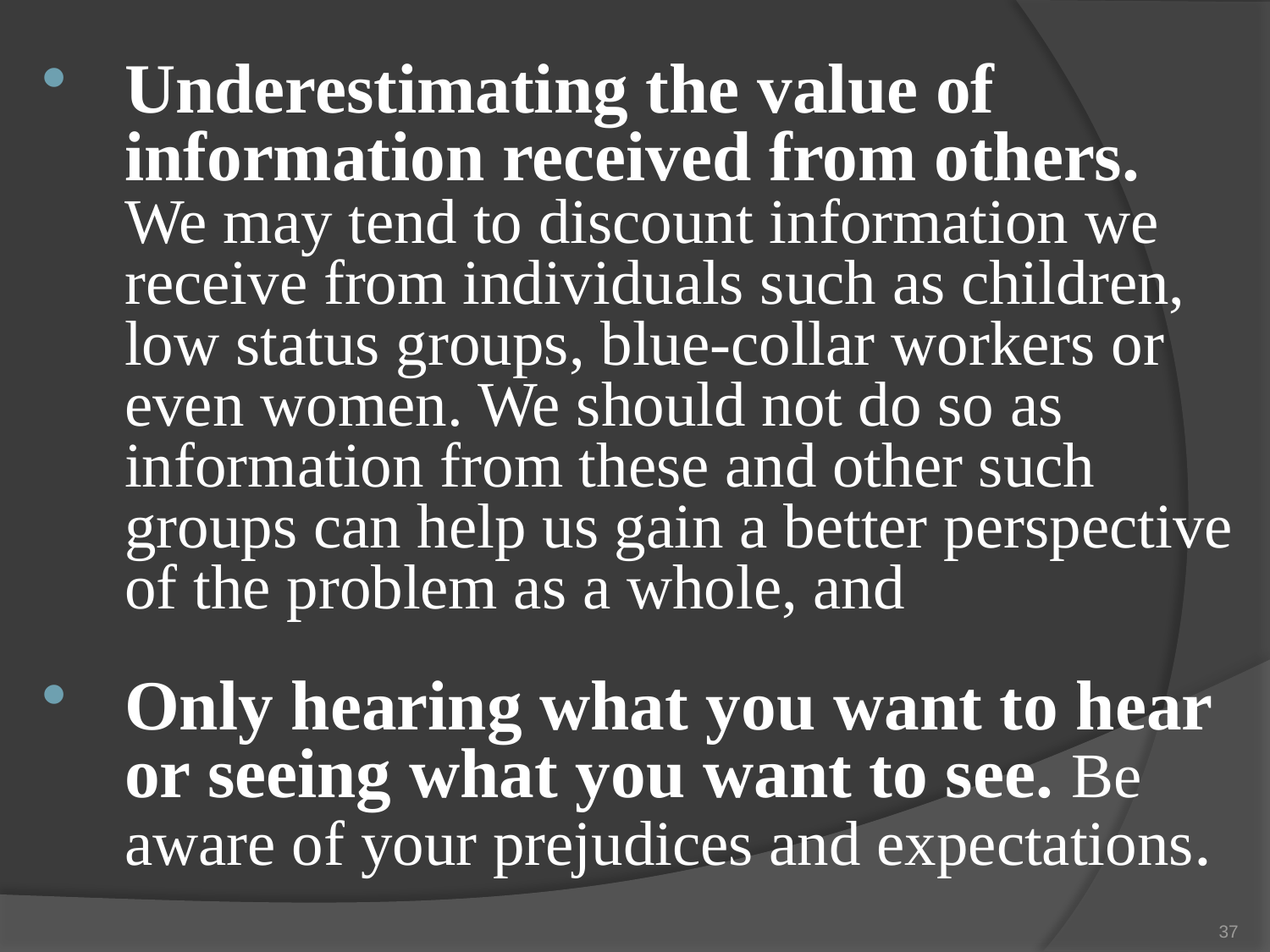

Underestimating the value of information received from others. We may tend to discount information we receive from individuals such as children, low status groups, blue-collar workers or even women. We should not do so as information from these and other such groups can help us gain a better perspective of the problem as a whole, and

Only hearing what you want to hear or seeing what you want to see. Be aware of your prejudices and expectations.
37